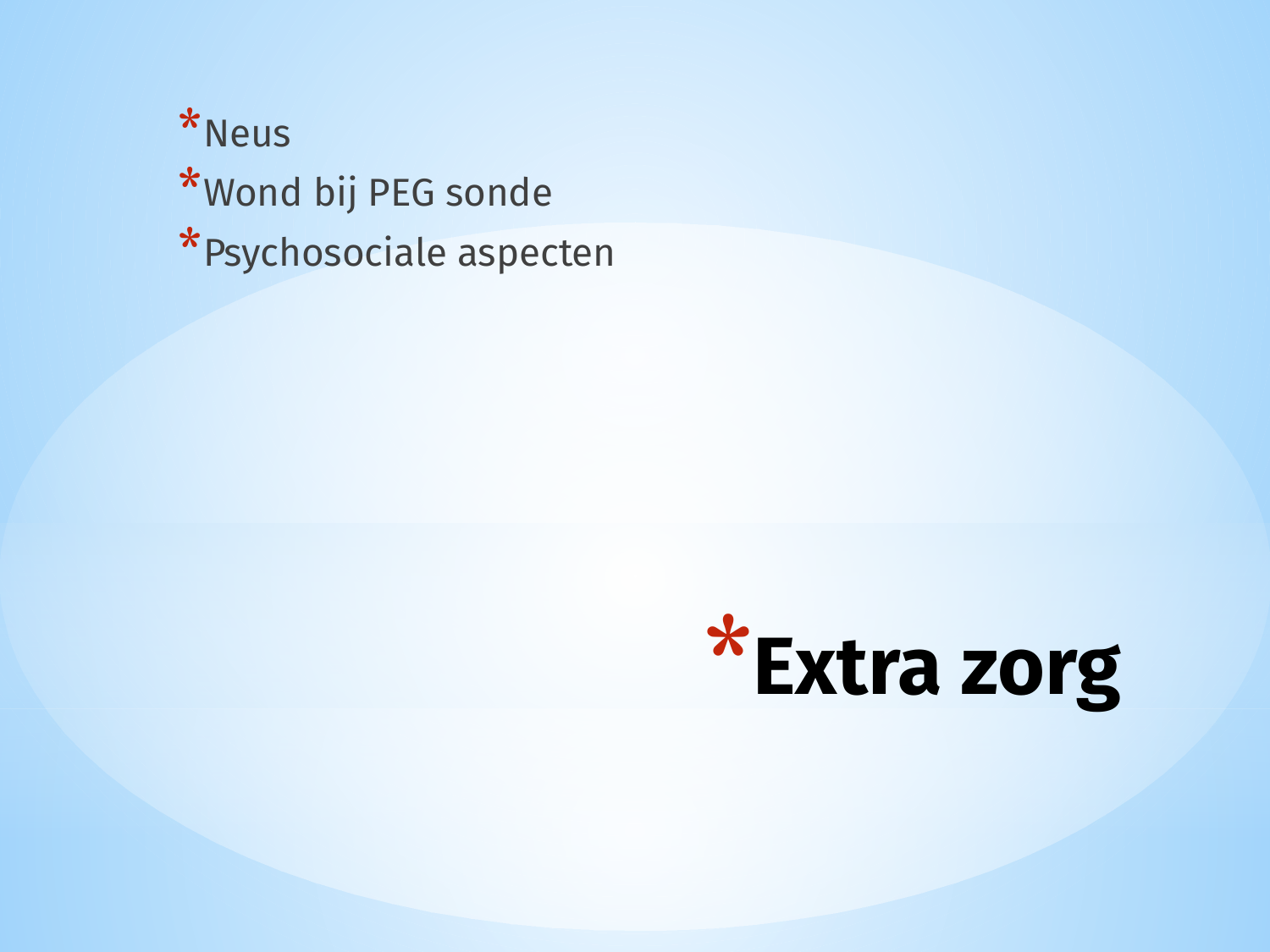

Neus
Wond bij PEG sonde
Psychosociale aspecten
# Extra zorg